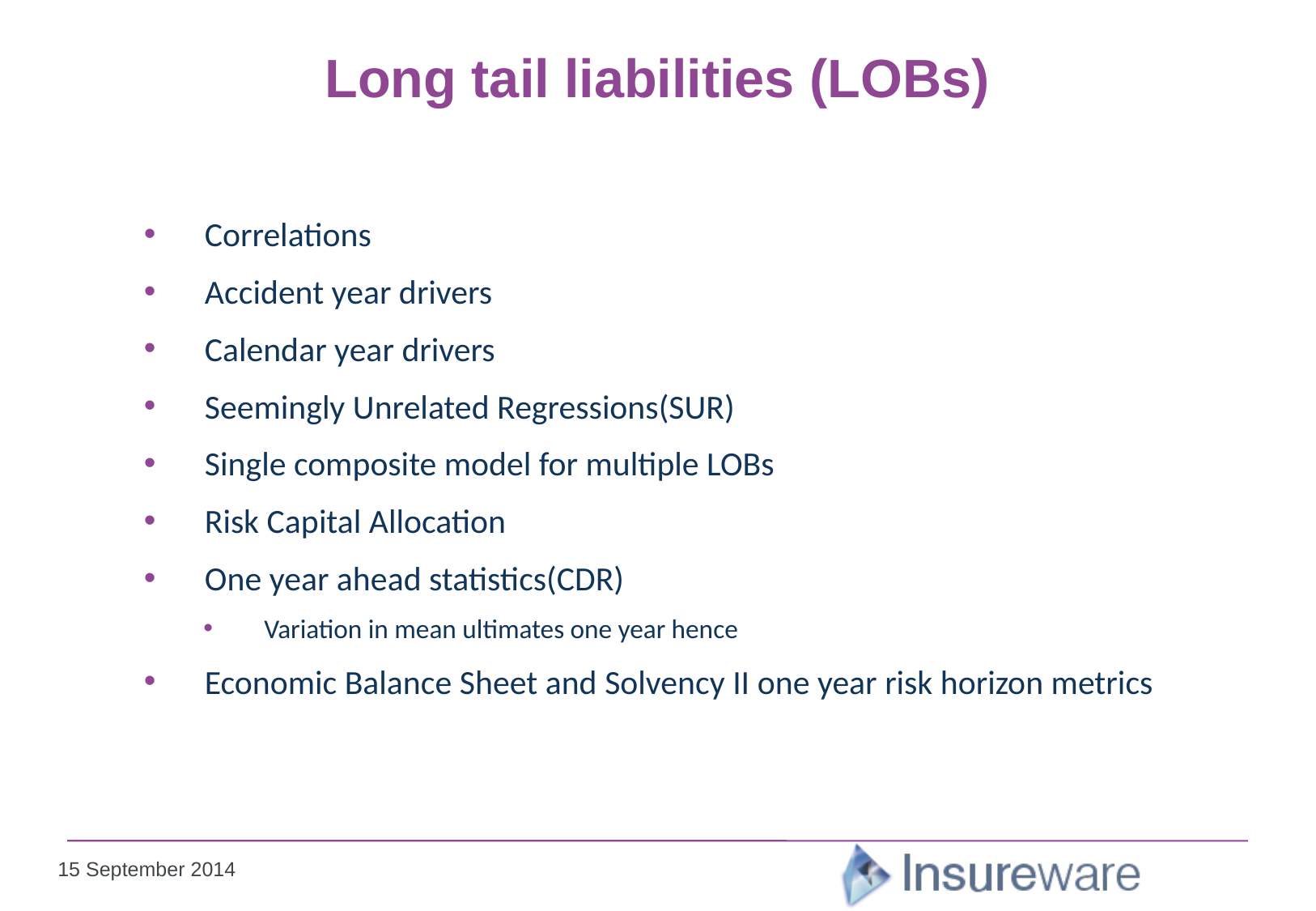

# Long tail liabilities (LOBs)
Correlations
Accident year drivers
Calendar year drivers
Seemingly Unrelated Regressions(SUR)
Single composite model for multiple LOBs
Risk Capital Allocation
One year ahead statistics(CDR)
Variation in mean ultimates one year hence
Economic Balance Sheet and Solvency II one year risk horizon metrics